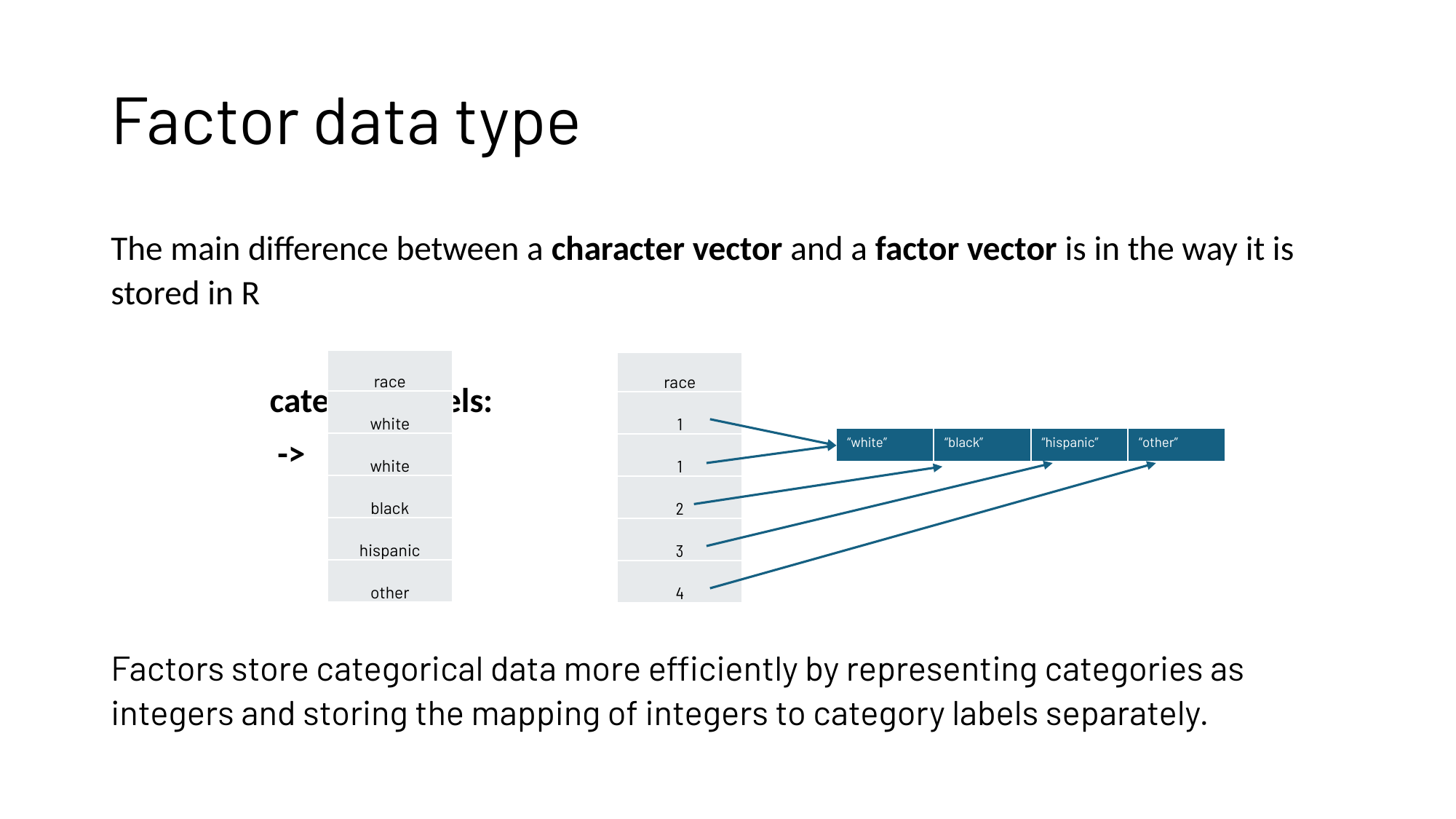

# Factor data type
The main difference between a character vector and a factor vector is in the way it is stored in R

						         category labels:
			          ->

Factors store categorical data more efficiently by representing categories as integers and storing the mapping of integers to category labels separately.
| race |
| --- |
| white |
| white |
| black |
| hispanic |
| other |
| race |
| --- |
| 1 |
| 1 |
| 2 |
| 3 |
| 4 |
| “white” | “black” | “hispanic” | “other” |
| --- | --- | --- | --- |